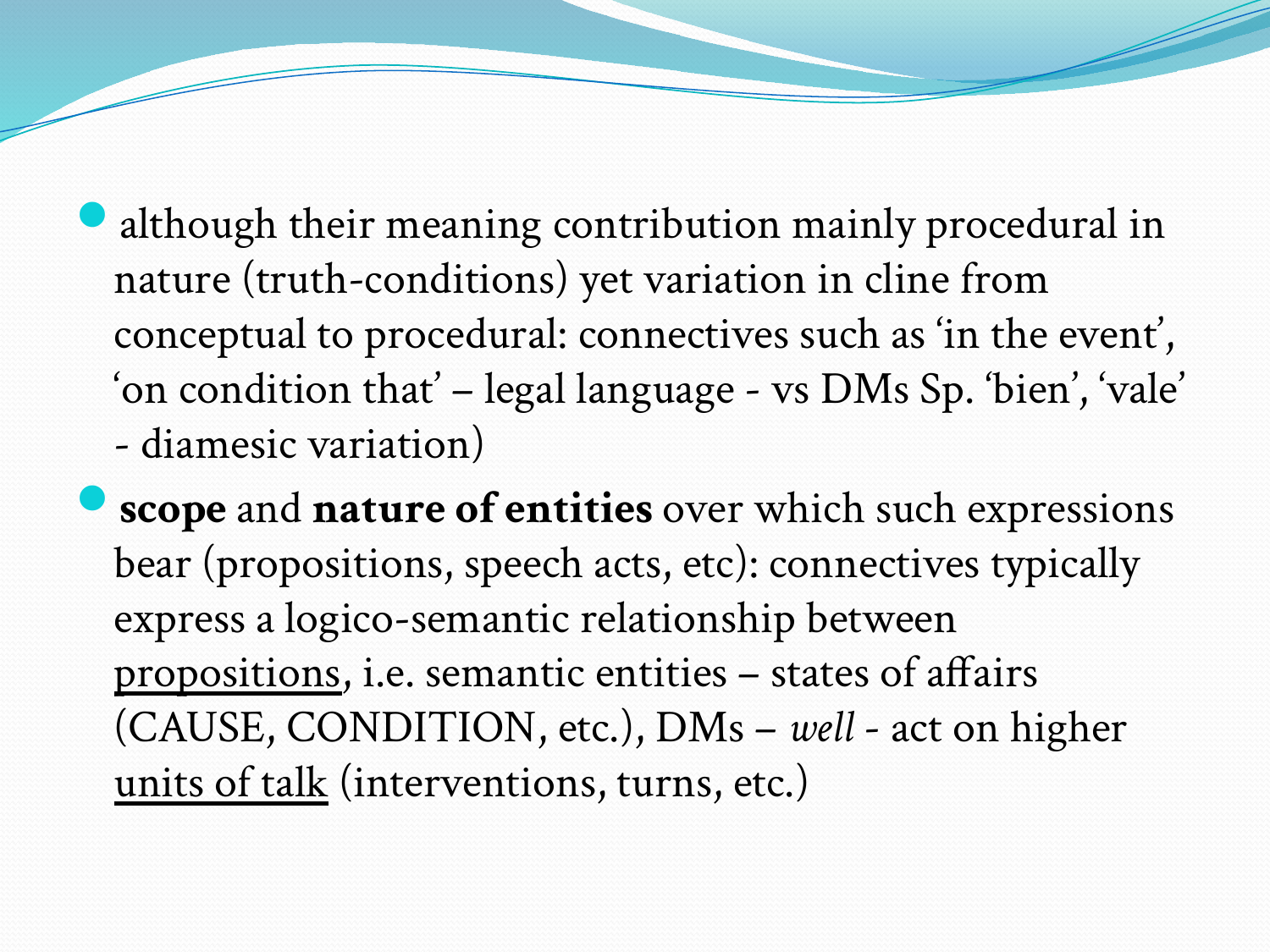

#
although their meaning contribution mainly procedural in nature (truth-conditions) yet variation in cline from conceptual to procedural: connectives such as ‘in the event’, ‘on condition that’ – legal language - vs DMs Sp. ‘bien’, ‘vale’ - diamesic variation)
scope and nature of entities over which such expressions bear (propositions, speech acts, etc): connectives typically express a logico-semantic relationship between propositions, i.e. semantic entities – states of affairs (CAUSE, CONDITION, etc.), DMs – well - act on higher units of talk (interventions, turns, etc.)